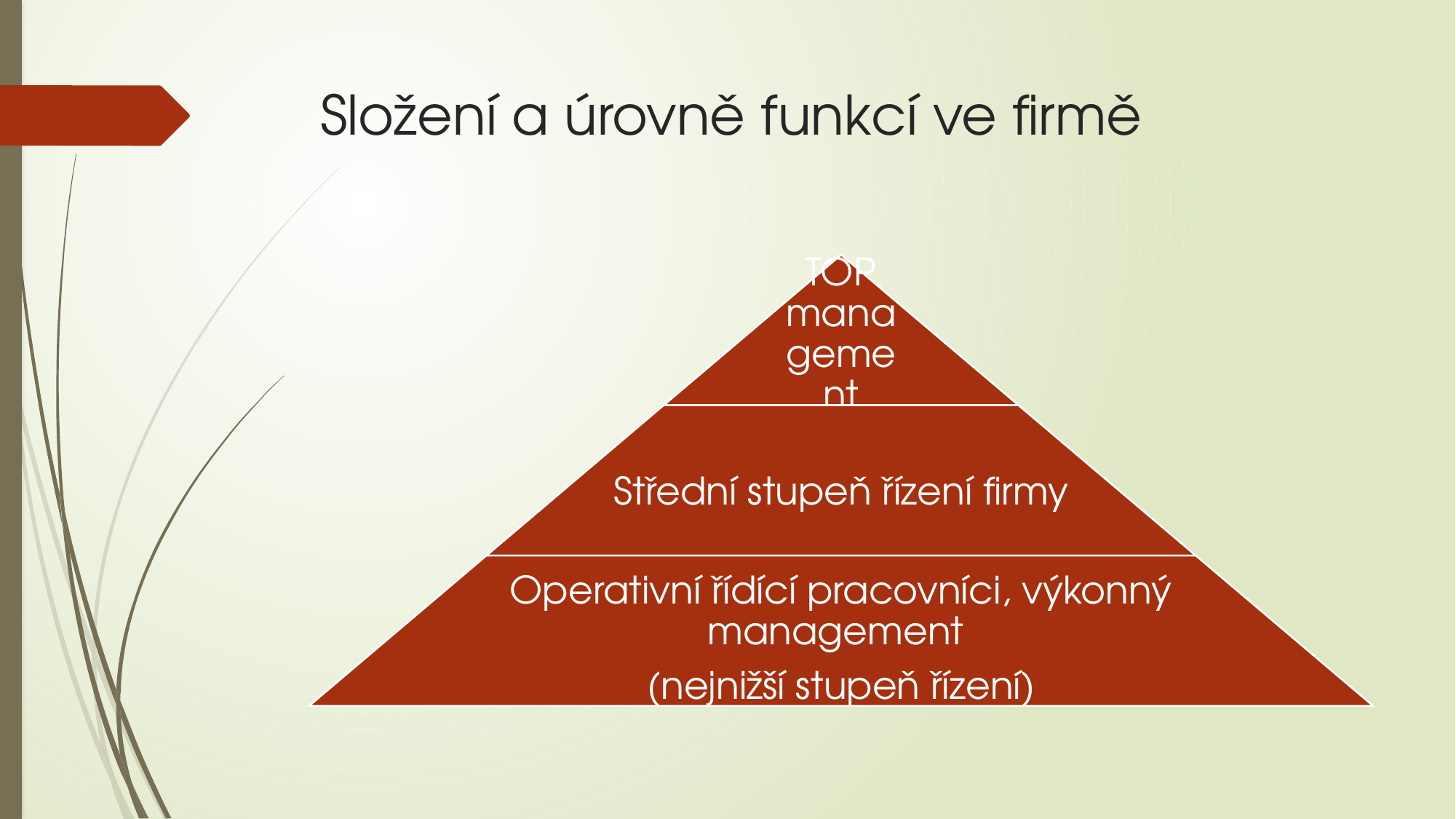

# Složení a úrovně funkcí ve firmě
TOP management firmy
Střední stupeň řízení firmy
Operativní řídící pracovníci, výkonný management
(nejnižší stupeň řízení)